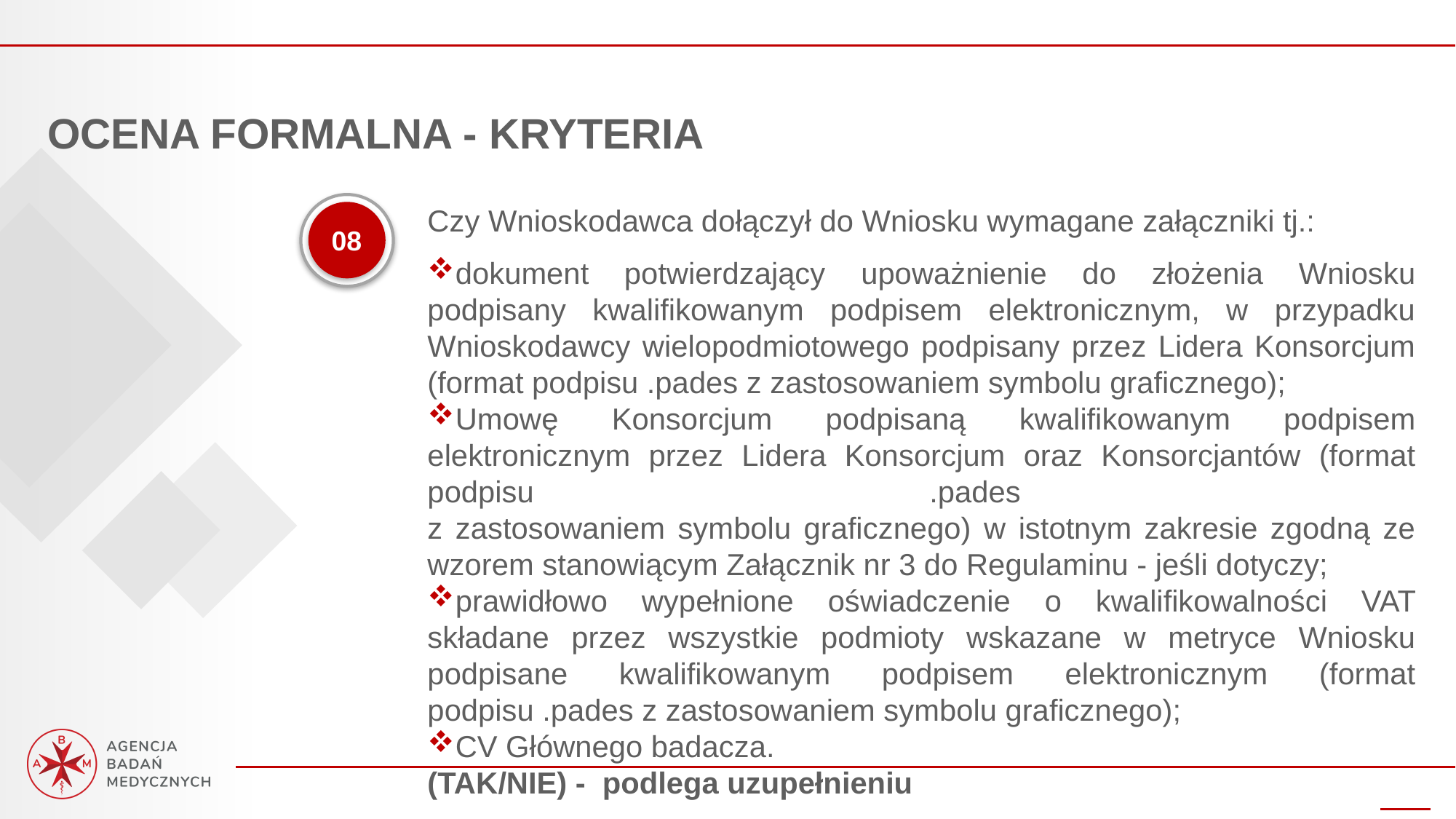

OCENA FORMALNA - KRYTERIA

08
Czy Wnioskodawca dołączył do Wniosku wymagane załączniki tj.:

dokument potwierdzający upoważnienie do złożenia Wniosku podpisany kwalifikowanym podpisem elektronicznym, w przypadku Wnioskodawcy wielopodmiotowego podpisany przez Lidera Konsorcjum (format podpisu .pades z zastosowaniem symbolu graficznego);
Umowę Konsorcjum podpisaną kwalifikowanym podpisem elektronicznym przez Lidera Konsorcjum oraz Konsorcjantów (format podpisu .pades
z zastosowaniem symbolu graficznego) w istotnym zakresie zgodną ze wzorem stanowiącym Załącznik nr 3 do Regulaminu - jeśli dotyczy;
prawidłowo wypełnione oświadczenie o kwalifikowalności VAT składane przez wszystkie podmioty wskazane w metryce Wniosku podpisane kwalifikowanym podpisem elektronicznym (format podpisu .pades z zastosowaniem symbolu graficznego);
CV Głównego badacza.
(TAK/NIE) -  podlega uzupełnieniu